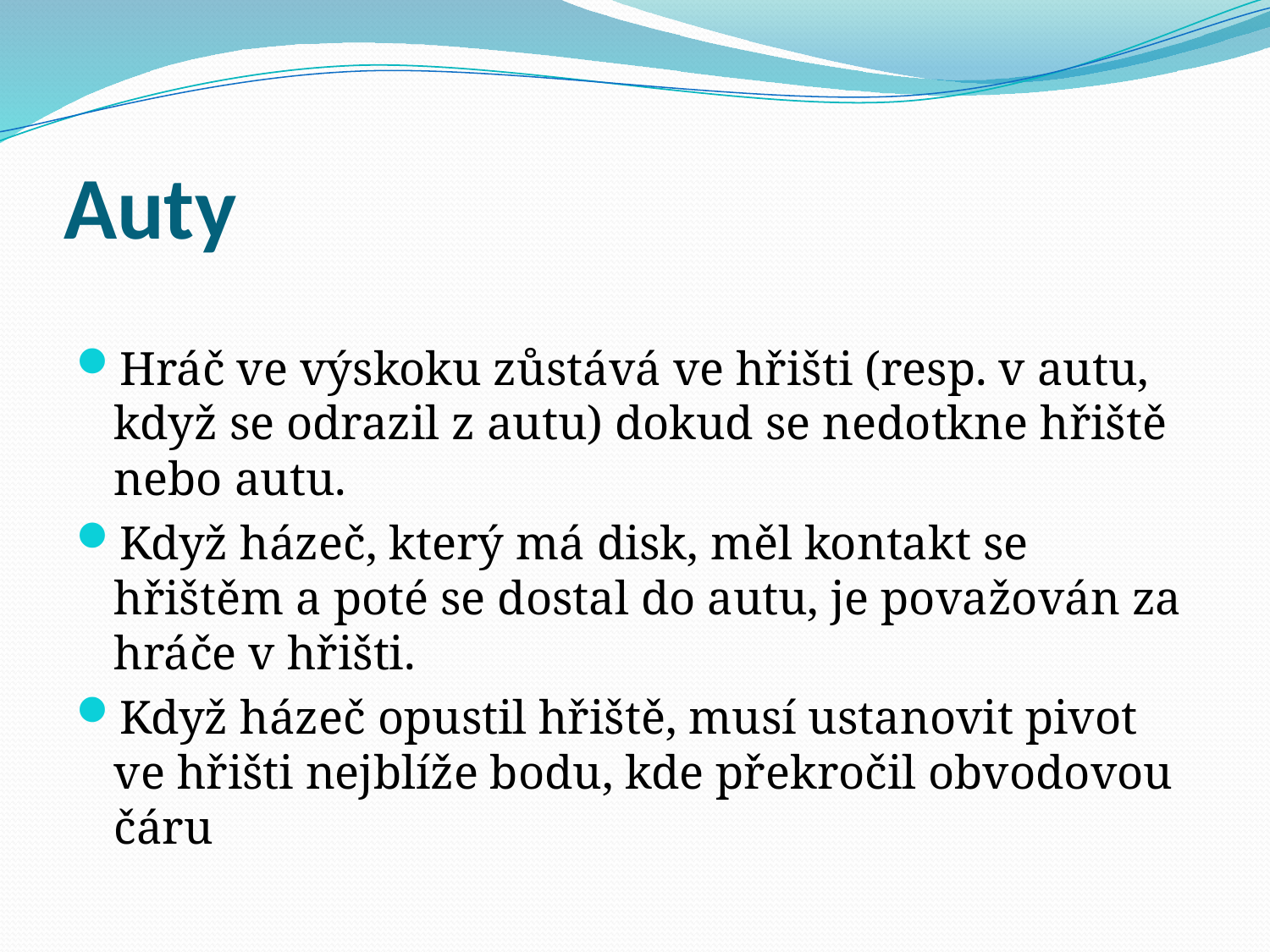

# Auty

Hráč ve výskoku zůstává ve hřišti (resp. v autu, když se odrazil z autu) dokud se nedotkne hřiště nebo autu.
Když házeč, který má disk, měl kontakt se hřištěm a poté se dostal do autu, je považován za hráče v hřišti.
Když házeč opustil hřiště, musí ustanovit pivot ve hřišti nejblíže bodu, kde překročil obvodovou čáru